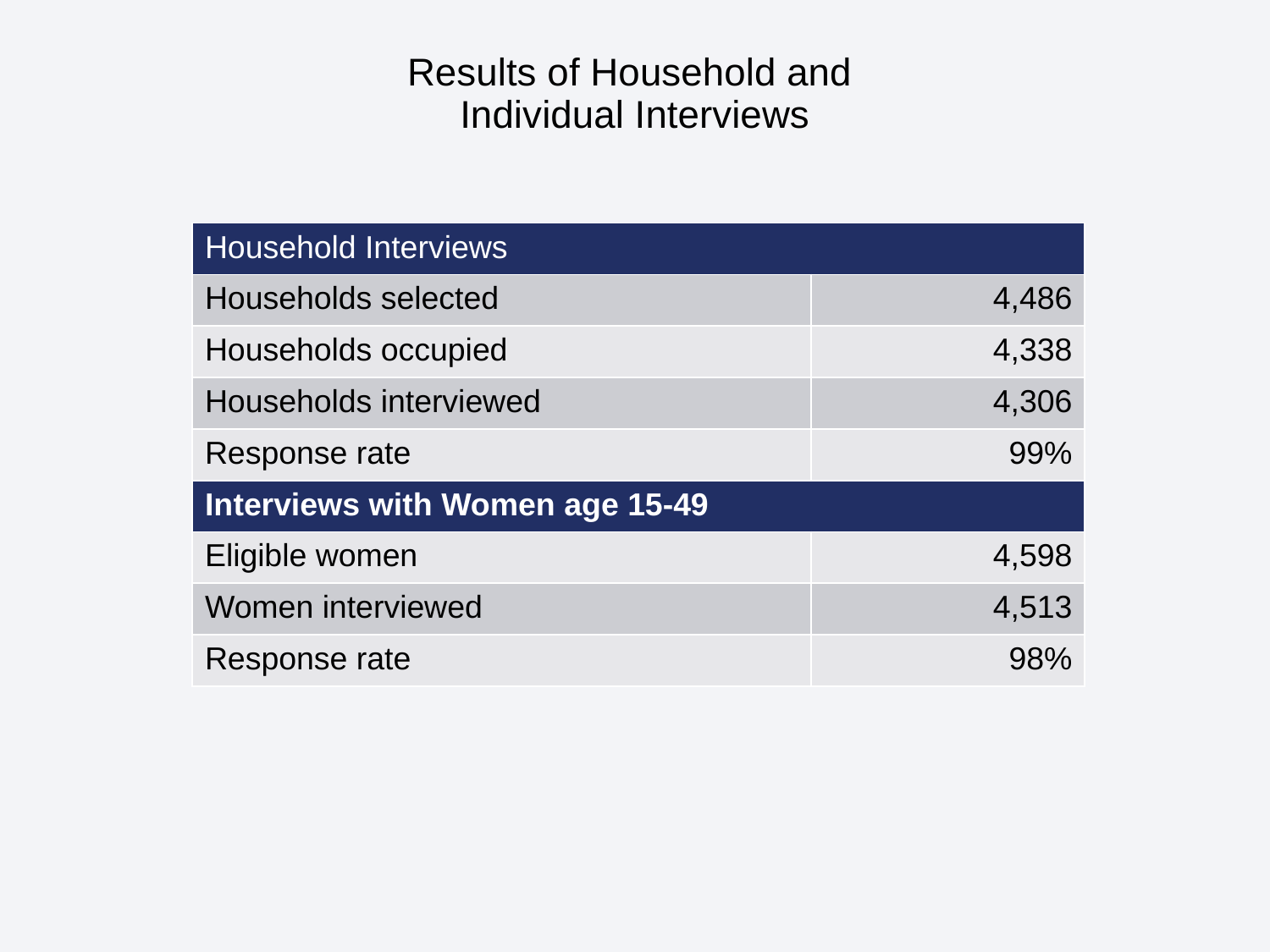

# Results of Household and Individual Interviews
| Household Interviews |  |
| --- | --- |
| Households selected | 4,486 |
| Households occupied | 4,338 |
| Households interviewed | 4,306 |
| Response rate | 99% |
| Interviews with Women age 15-49 |  |
| Eligible women | 4,598 |
| Women interviewed | 4,513 |
| Response rate | 98% |